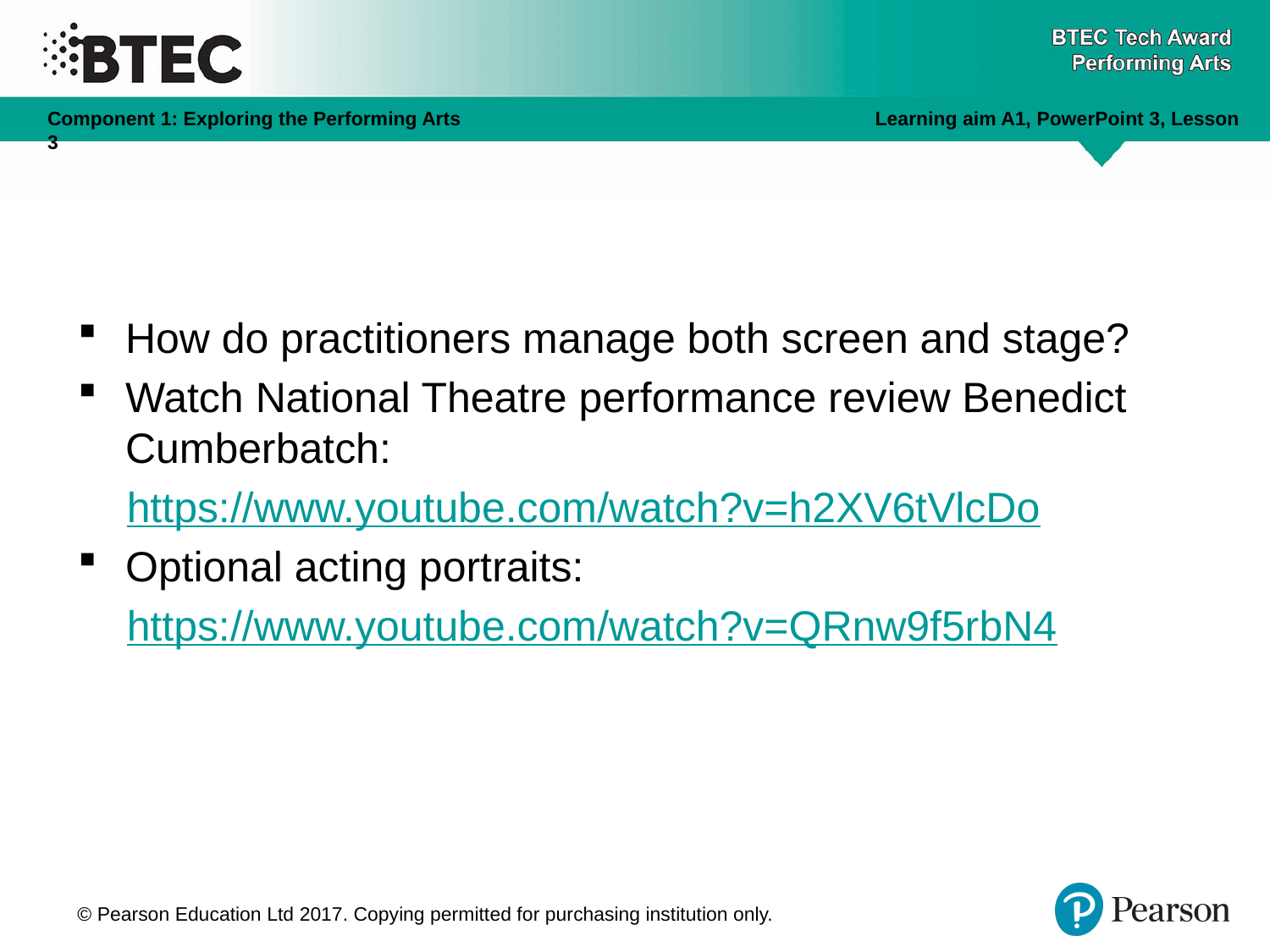

How do practitioners manage both screen and stage?
Watch National Theatre performance review Benedict Cumberbatch:
https://www.youtube.com/watch?v=h2XV6tVlcDo
Optional acting portraits:
https://www.youtube.com/watch?v=QRnw9f5rbN4

© Pearson Education Ltd 2017. Copying permitted for purchasing institution only.